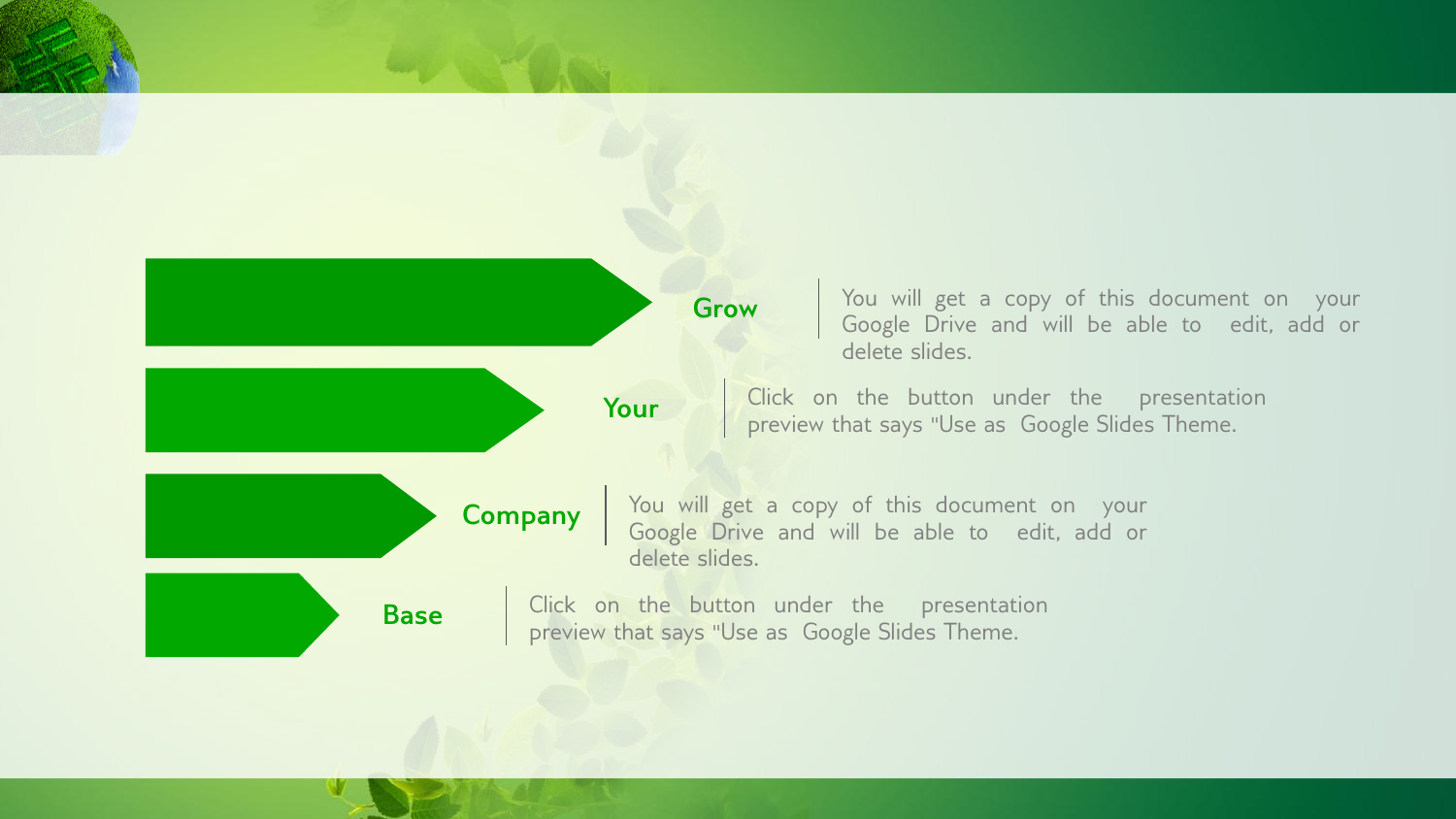

#

Grow
You will get a copy of this document on  your Google Drive and will be able to  edit, add or delete slides.

Your
Click on the button under the  presentation preview that says "Use as  Google Slides Theme.

Company
You will get a copy of this document on  your Google Drive and will be able to  edit, add or delete slides.

Base
Click on the button under the  presentation preview that says "Use as  Google Slides Theme.